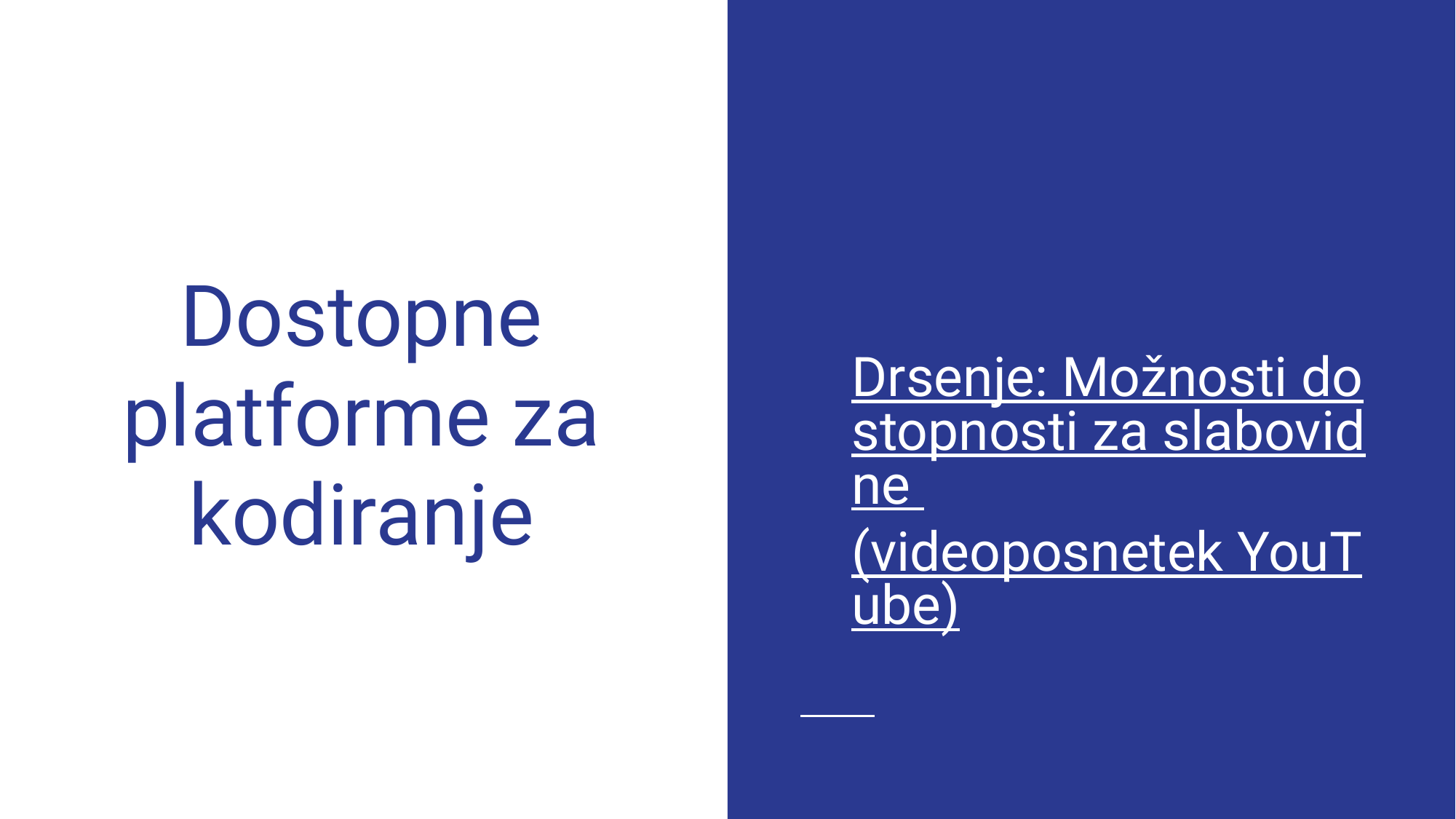

Drsenje: Možnosti dostopnosti za slabovidne (videoposnetek YouTube)
# Dostopne platforme za kodiranje